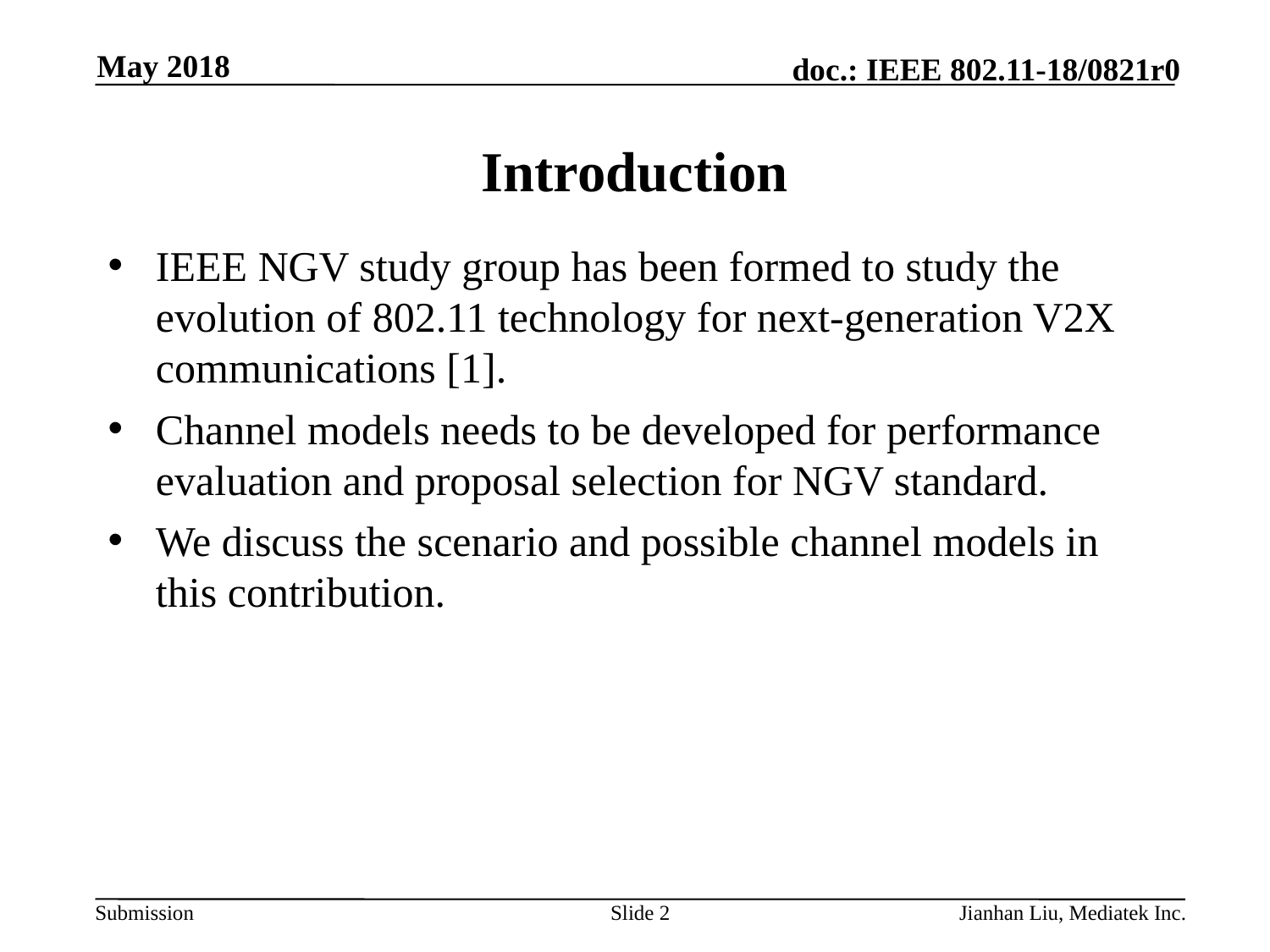

May 2018
# Introduction
IEEE NGV study group has been formed to study the evolution of 802.11 technology for next-generation V2X communications [1].
Channel models needs to be developed for performance evaluation and proposal selection for NGV standard.
We discuss the scenario and possible channel models in this contribution.
Slide 2
Jianhan Liu, Mediatek Inc.